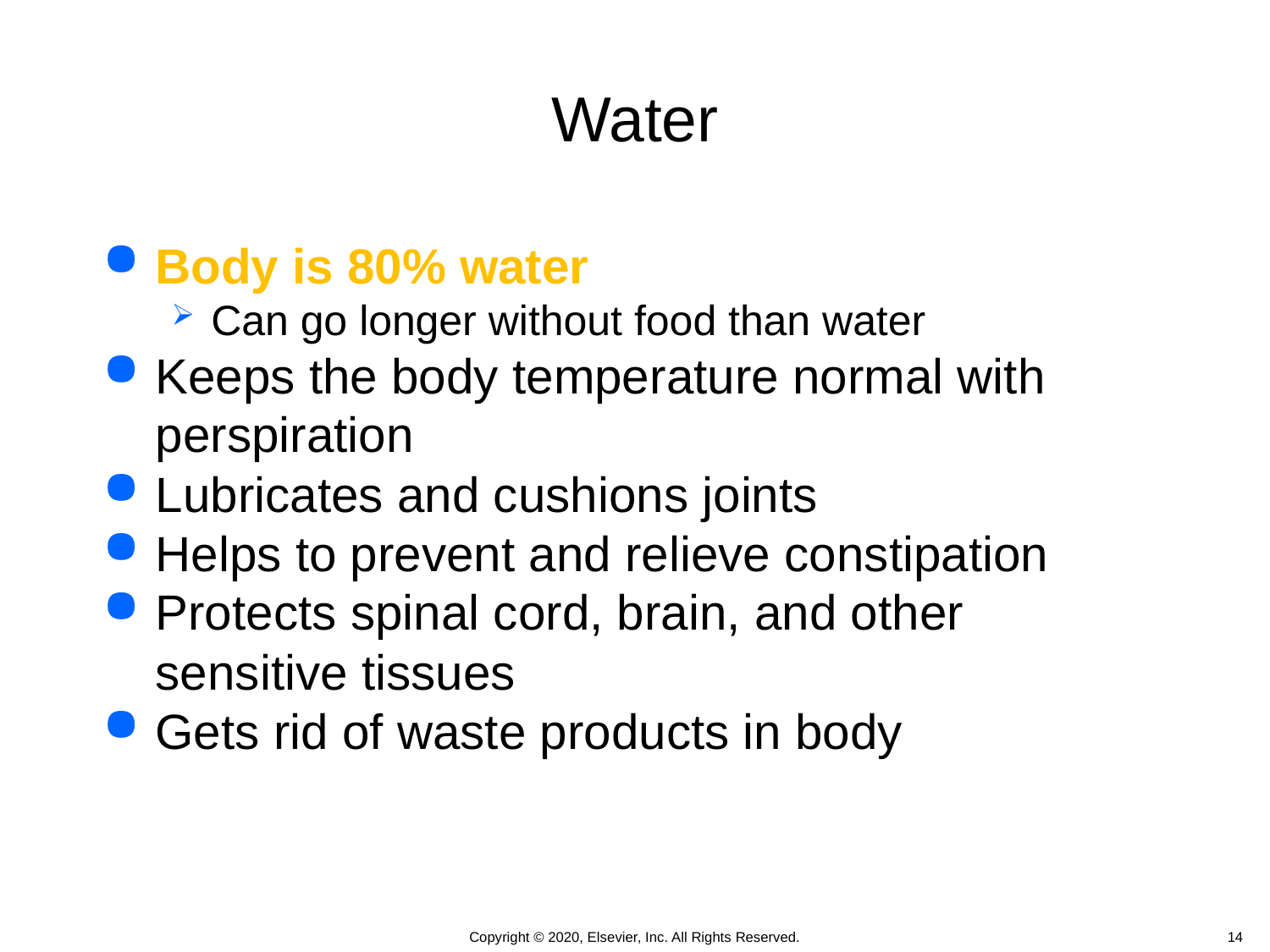

# Water
Body is 80% water
Can go longer without food than water
Keeps the body temperature normal with perspiration
Lubricates and cushions joints
Helps to prevent and relieve constipation
Protects spinal cord, brain, and other sensitive tissues
Gets rid of waste products in body
 14